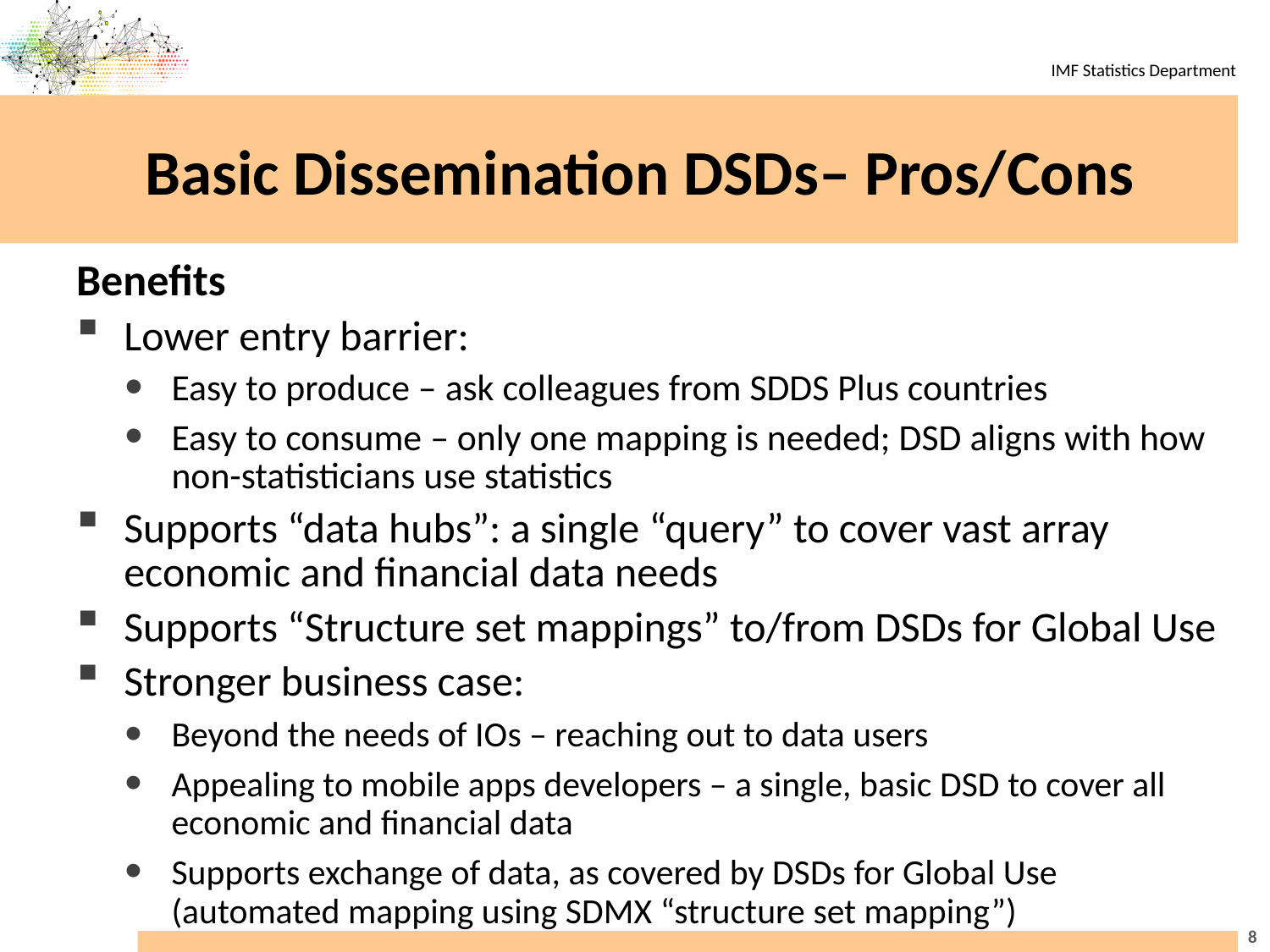

# Basic Dissemination DSDs– Pros/Cons
Benefits
Lower entry barrier:
Easy to produce – ask colleagues from SDDS Plus countries
Easy to consume – only one mapping is needed; DSD aligns with how non-statisticians use statistics
Supports “data hubs”: a single “query” to cover vast array economic and financial data needs
Supports “Structure set mappings” to/from DSDs for Global Use
Stronger business case:
Beyond the needs of IOs – reaching out to data users
Appealing to mobile apps developers – a single, basic DSD to cover all economic and financial data
Supports exchange of data, as covered by DSDs for Global Use (automated mapping using SDMX “structure set mapping”)

8